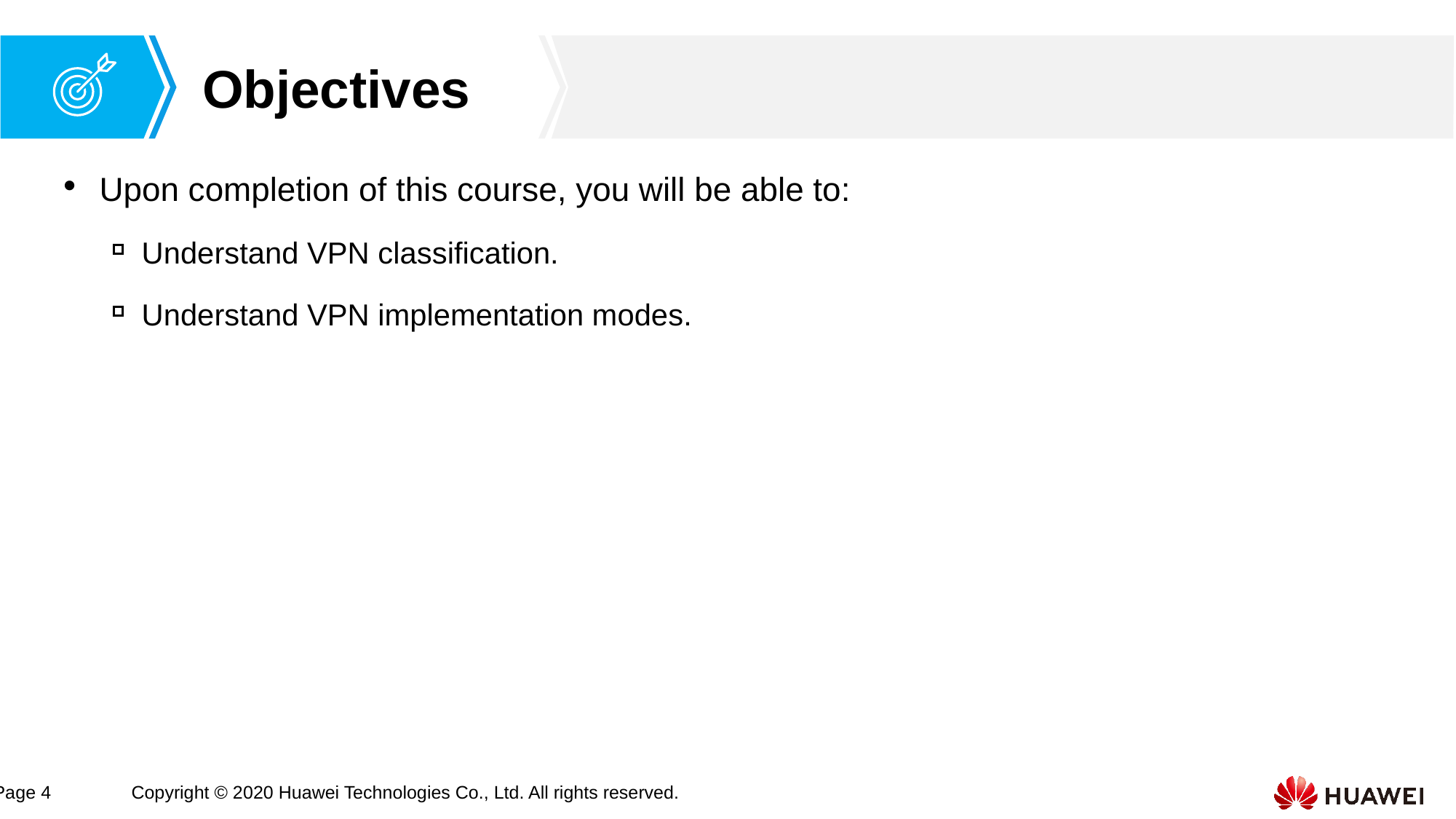

Upon completion of this course, you will be able to:
Understand VPN classification.
Understand VPN implementation modes.